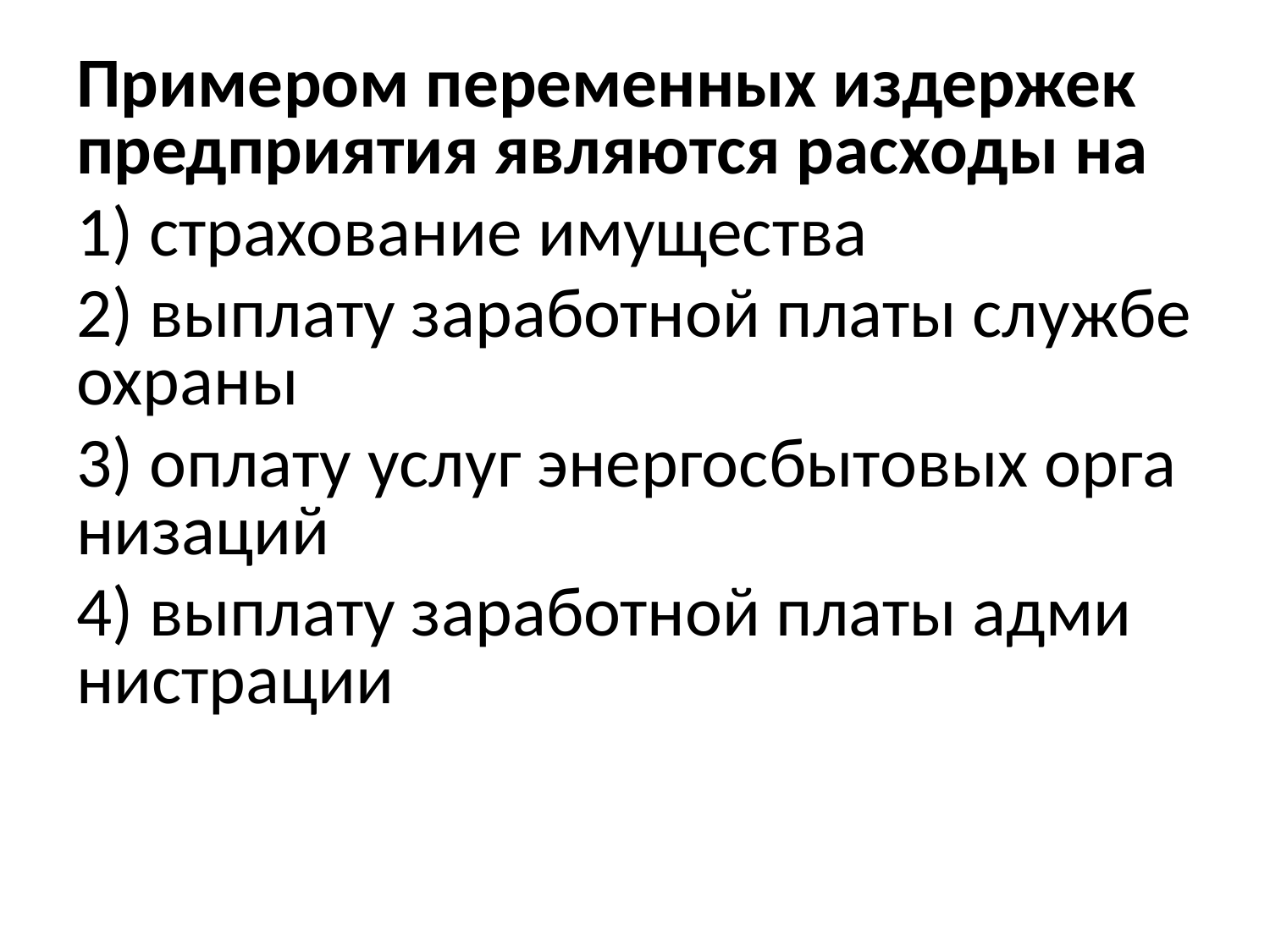

При­ме­ром пе­ре­мен­ных из­дер­жек пред­при­я­тия яв­ля­ют­ся рас­хо­ды на
1) стра­хо­ва­ние иму­ще­ства
2) вы­пла­ту за­ра­бот­ной платы служ­бе охра­ны
3) опла­ту услуг энер­го­сбы­то­вых ор­га­ни­за­ций
4) вы­пла­ту за­ра­бот­ной платы ад­ми­ни­стра­ции